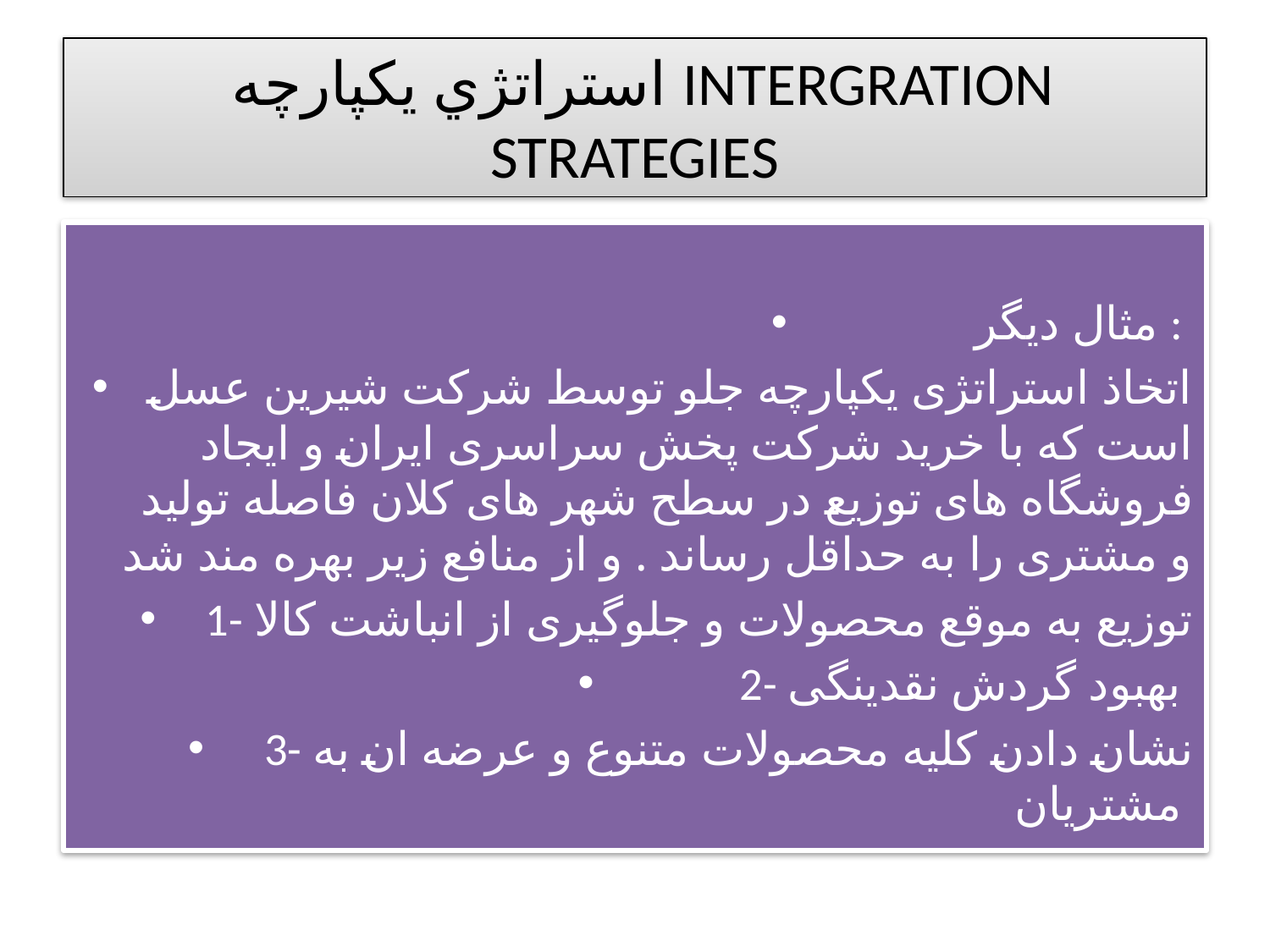

# استراتژي يكپارچه INTERGRATION STRATEGIES

مثال دیگر :
اتخاذ استراتژی یکپارچه جلو توسط شرکت شیرین عسل است که با خرید شرکت پخش سراسری ایران و ایجاد فروشگاه های توزیع در سطح شهر های کلان فاصله تولید و مشتری را به حداقل رساند . و از منافع زیر بهره مند شد
1- توزیع به موقع محصولات و جلوگیری از انباشت کالا
2- بهبود گردش نقدینگی
3- نشان دادن کلیه محصولات متنوع و عرضه ان به مشتریان